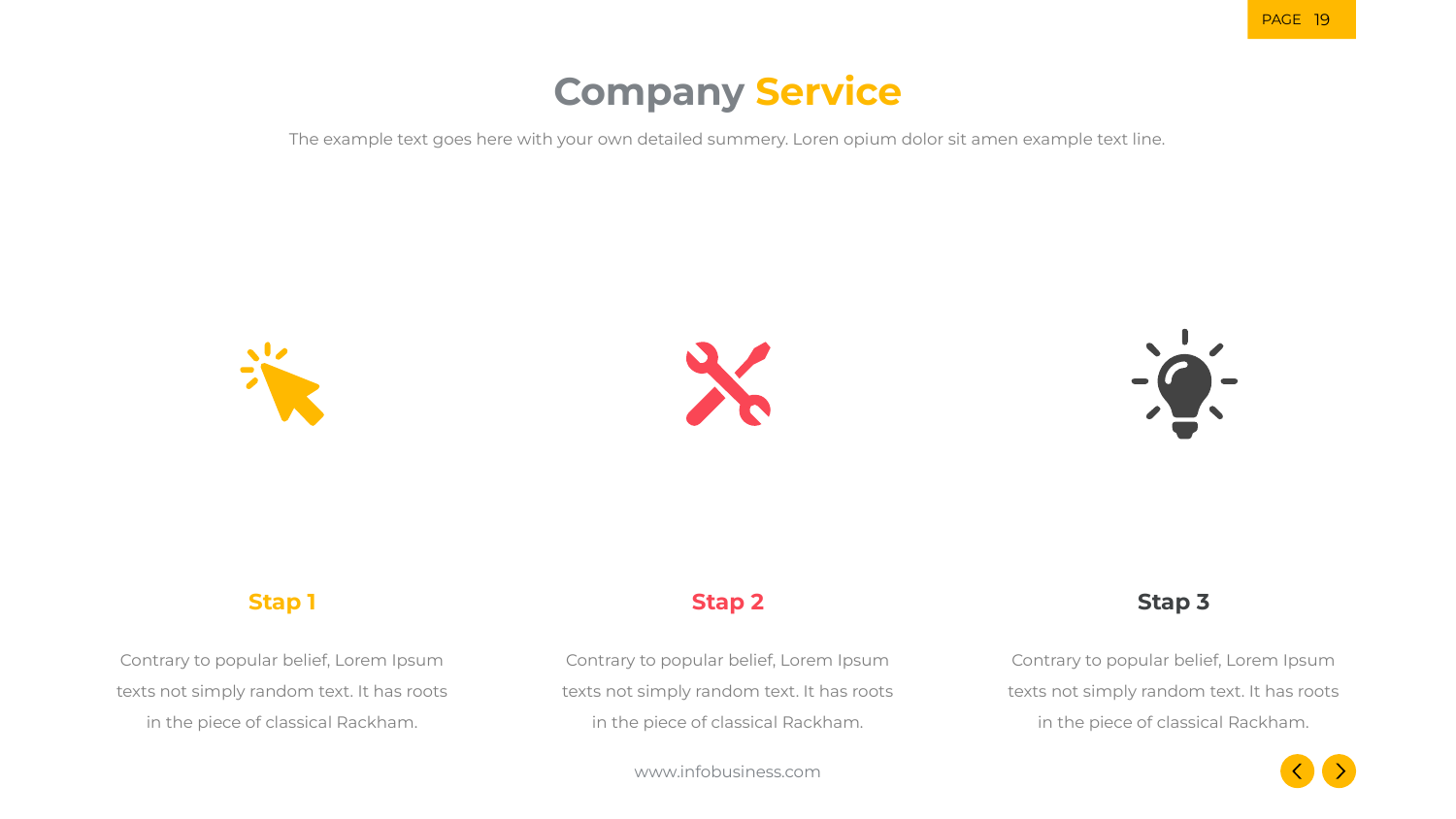

19
# Company Service
The example text goes here with your own detailed summery. Loren opium dolor sit amen example text line.

Stap 1
Contrary to popular belief, Lorem Ipsum texts not simply random text. It has roots in the piece of classical Rackham.
Stap 2
Contrary to popular belief, Lorem Ipsum texts not simply random text. It has roots in the piece of classical Rackham.
Stap 3
Contrary to popular belief, Lorem Ipsum texts not simply random text. It has roots in the piece of classical Rackham.
www.infobusiness.com